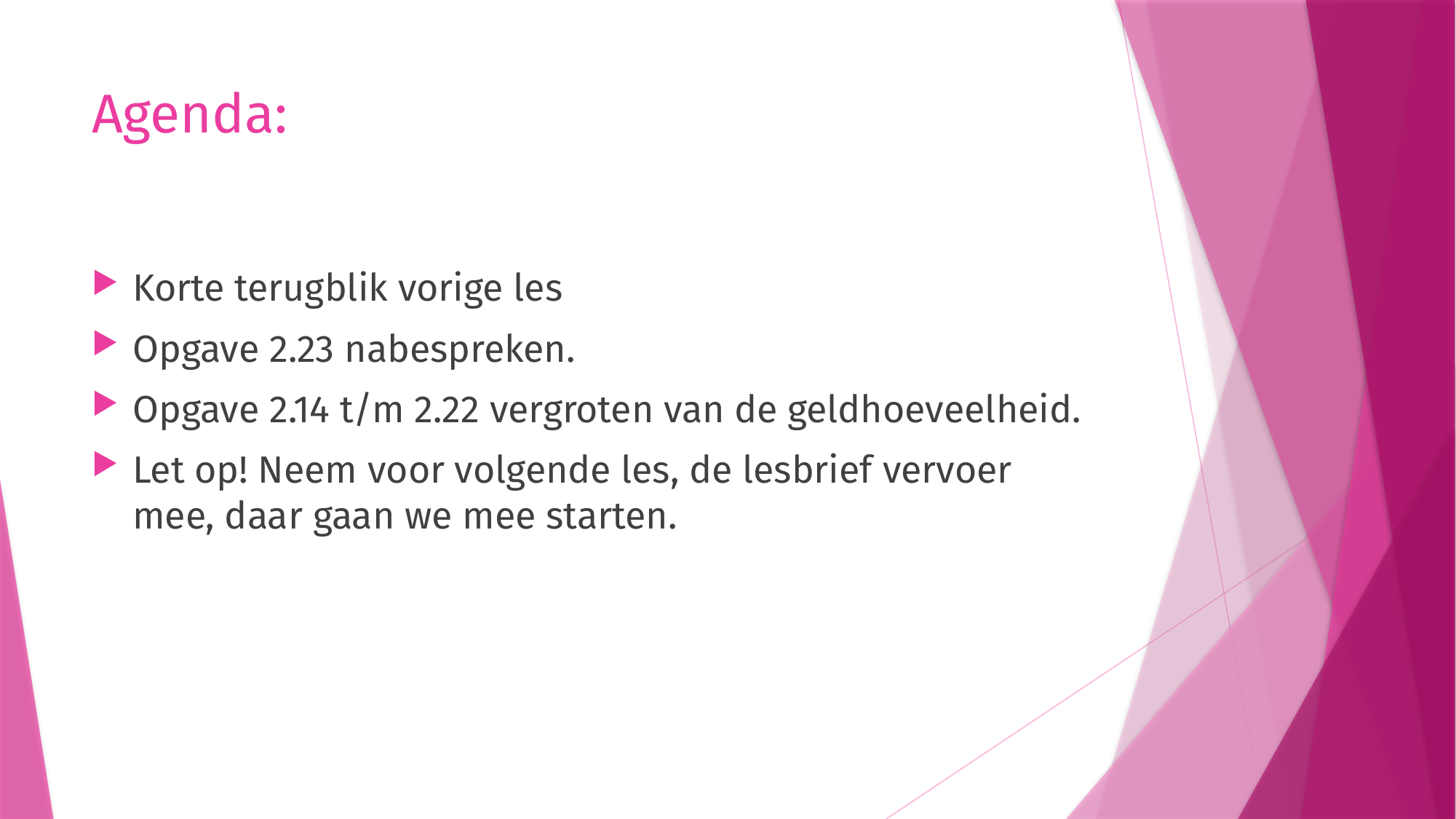

# Agenda:
Korte terugblik vorige les
Opgave 2.23 nabespreken.
Opgave 2.14 t/m 2.22 vergroten van de geldhoeveelheid.
Let op! Neem voor volgende les, de lesbrief vervoer mee, daar gaan we mee starten.